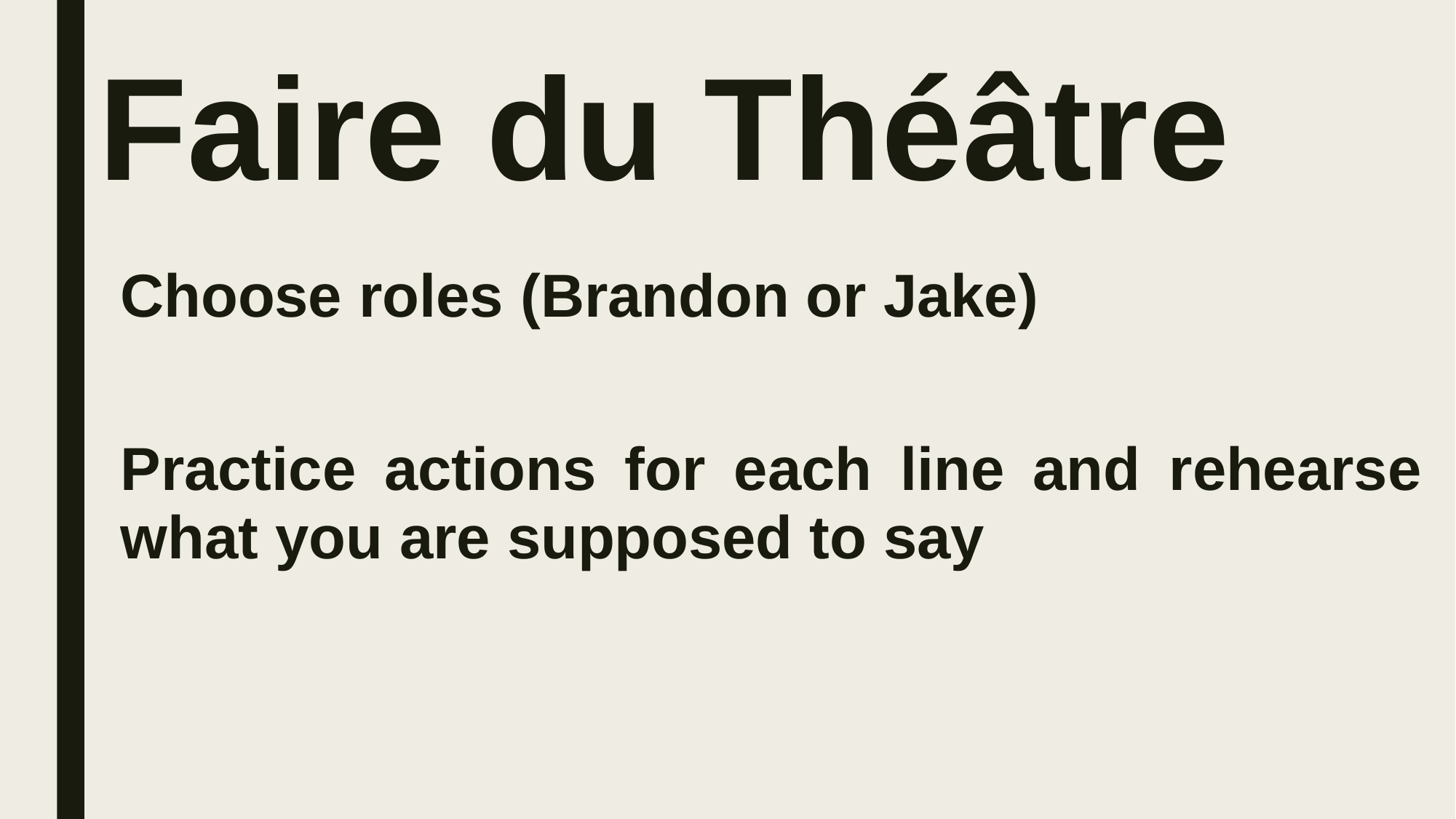

# Faire du Théâtre
Choose roles (Brandon or Jake)

Practice actions for each line and rehearse what you are supposed to say